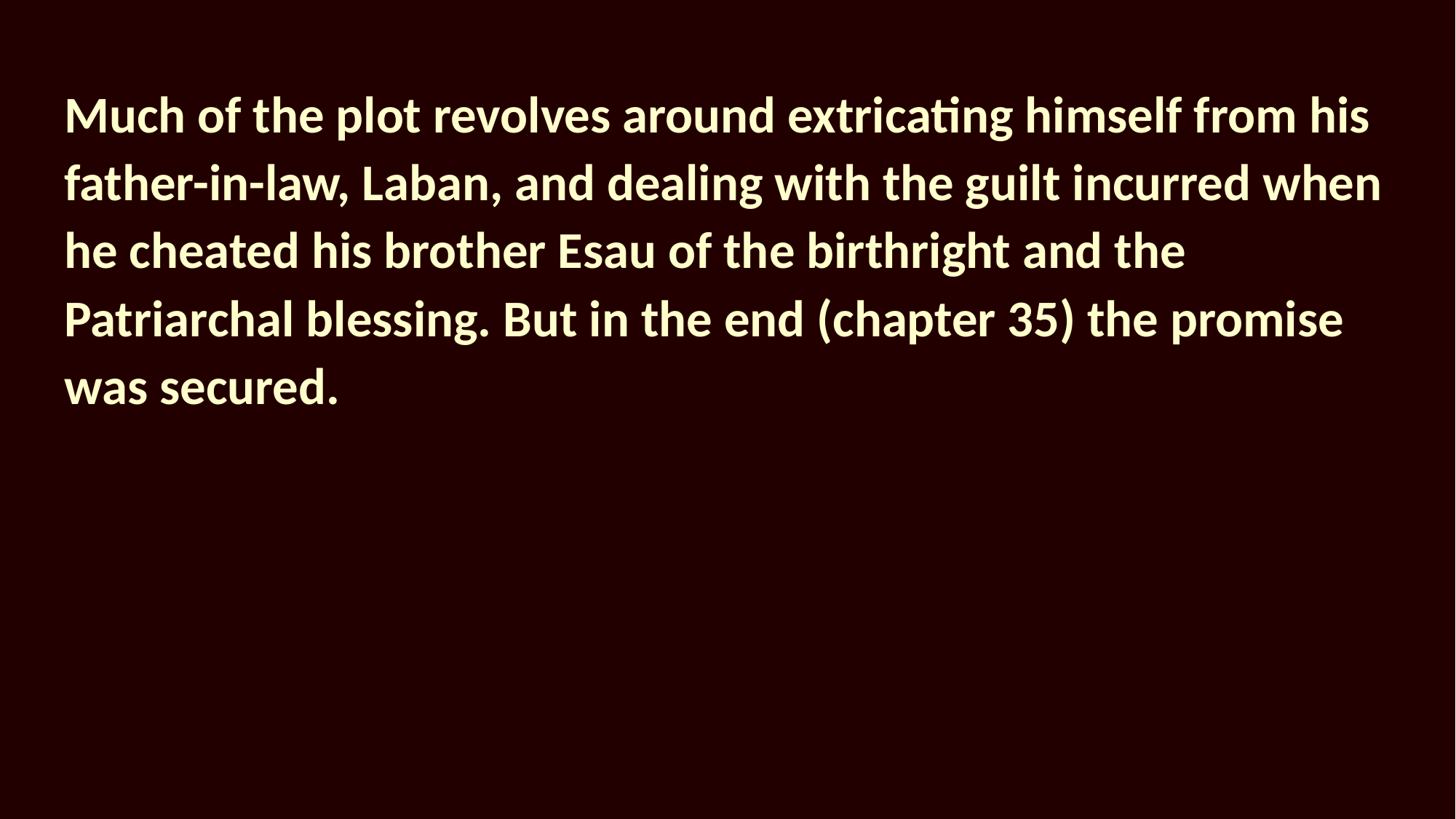

Much of the plot revolves around extricating himself from his father-in-law, Laban, and dealing with the guilt incurred when he cheated his brother Esau of the birthright and the Patriarchal blessing. But in the end (chapter 35) the promise was secured.